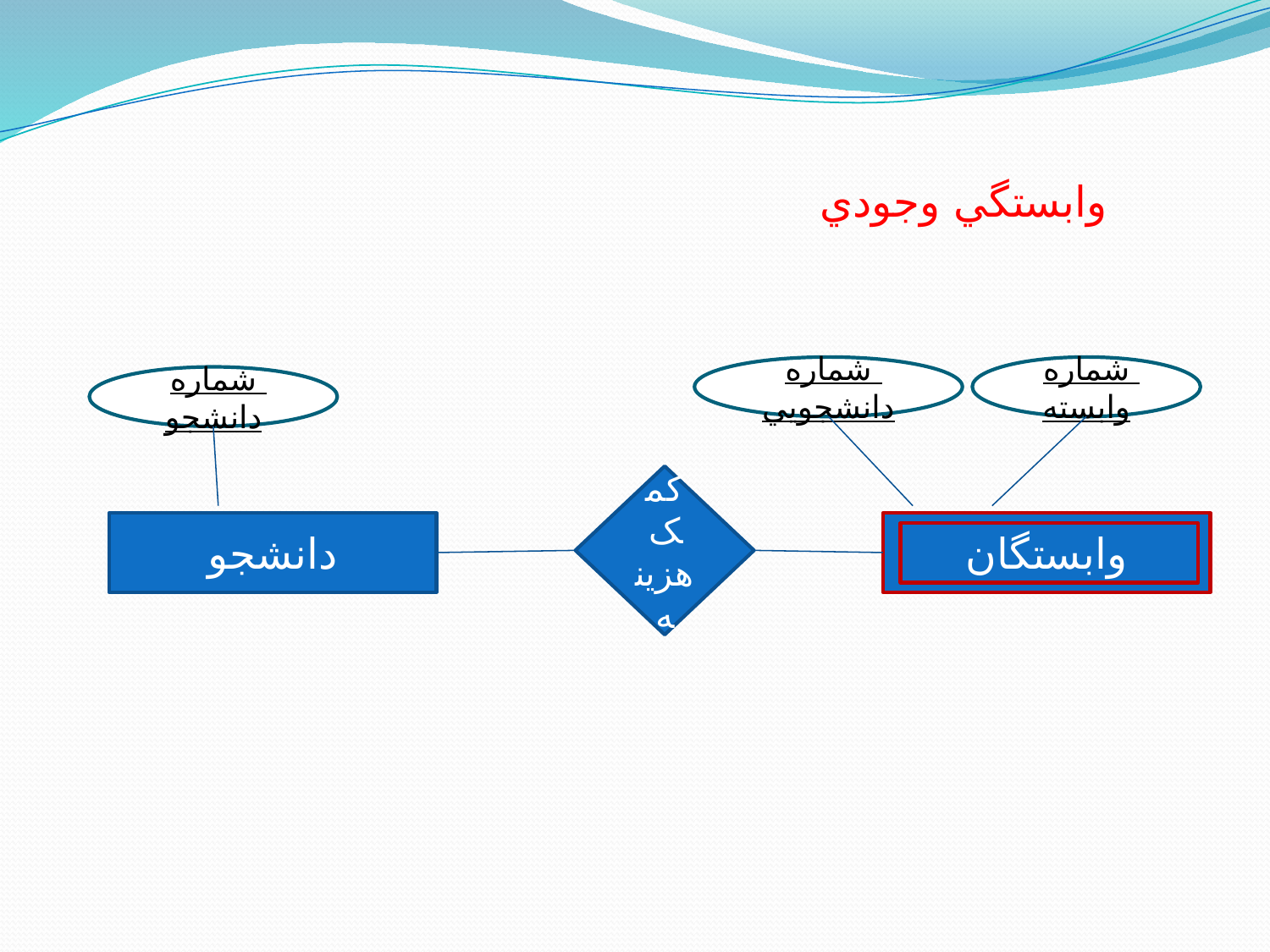

وابستگي وجودي
شماره دانشجويي
شماره وابسته
شماره دانشجو
کمک هزينه
دانشجو
وابستگان